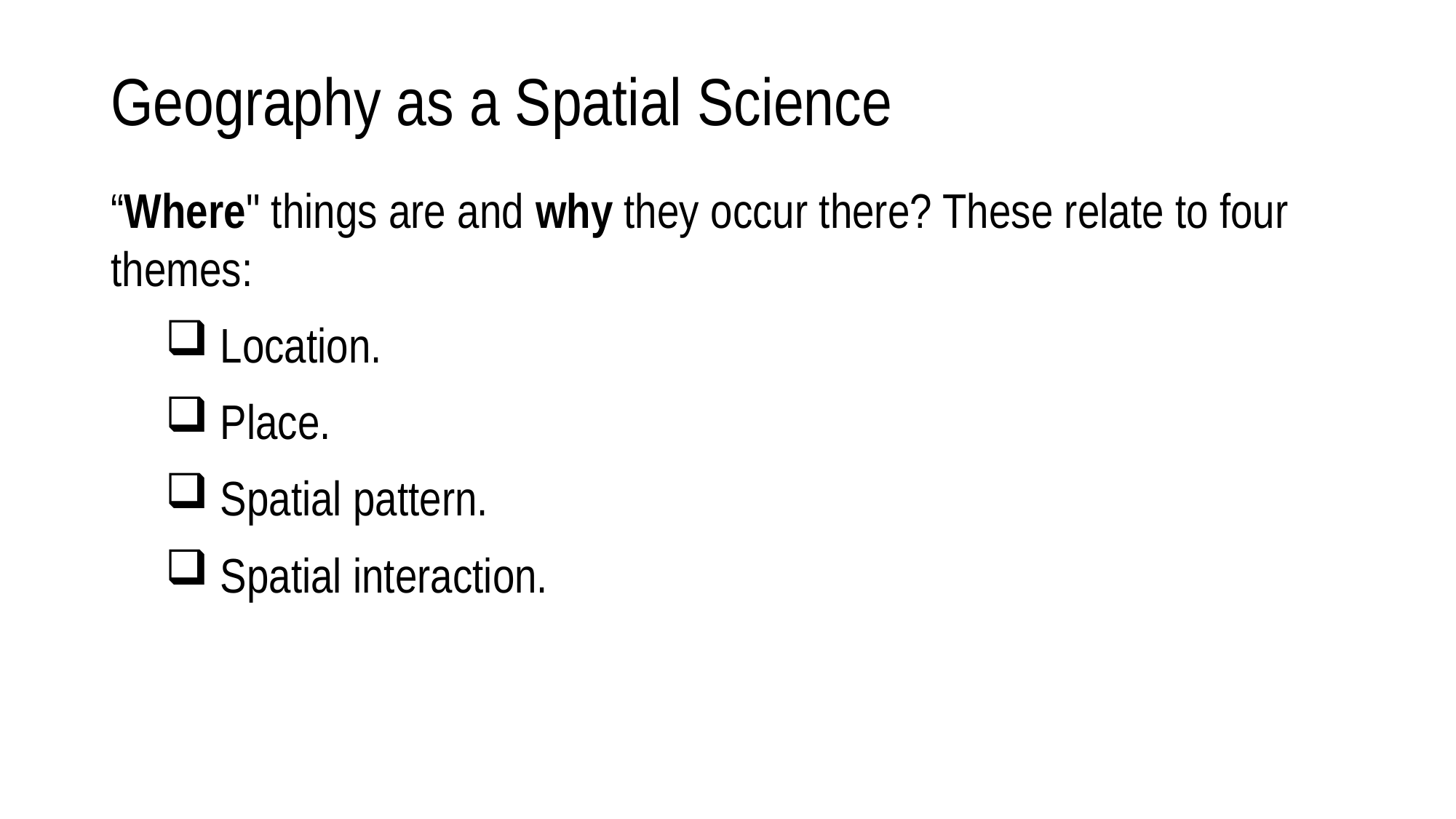

# Geography as a Spatial Science
“Where" things are and why they occur there? These relate to four themes:
 Location.
 Place.
 Spatial pattern.
 Spatial interaction.